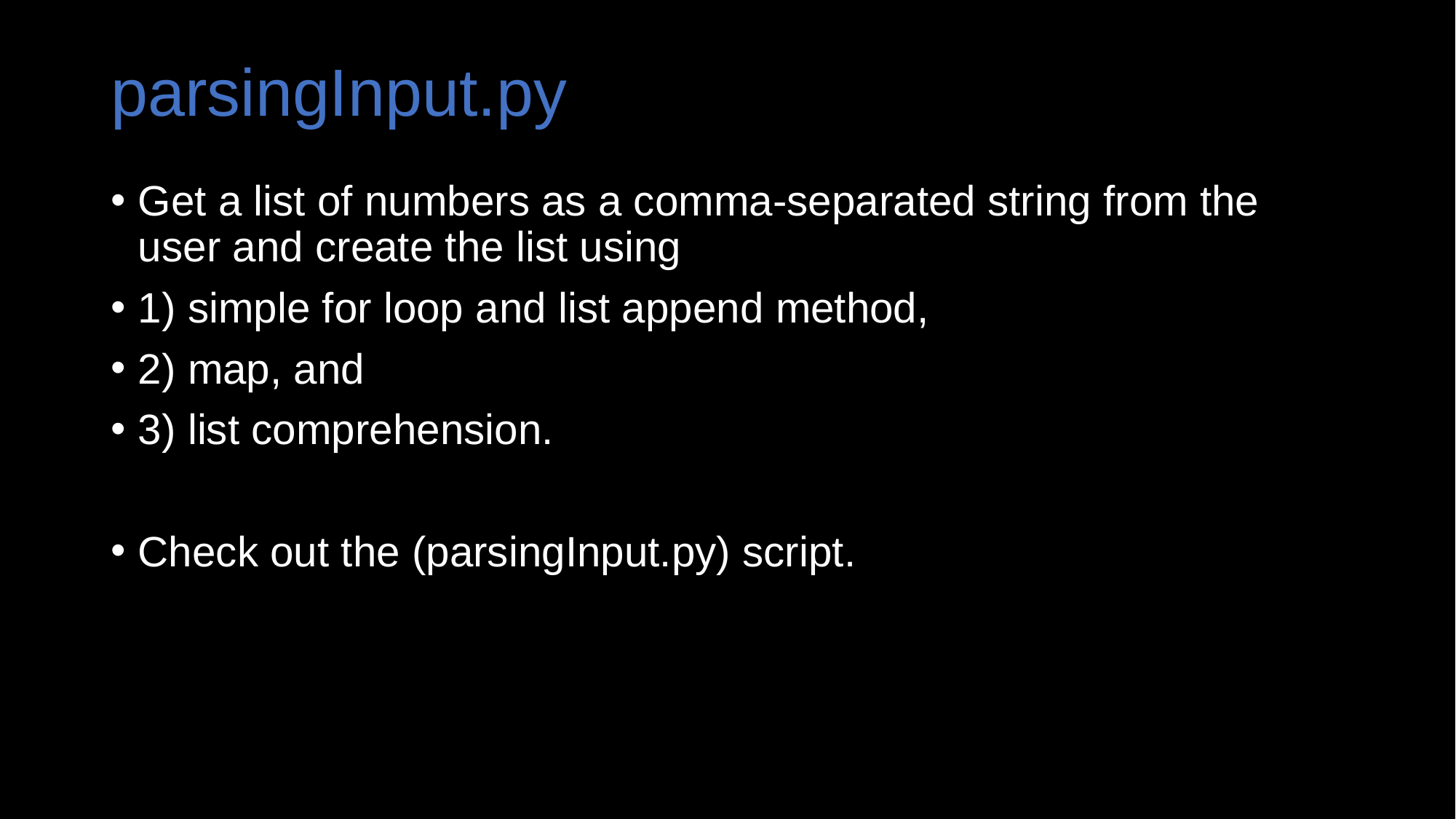

# parsingInput.py
Get a list of numbers as a comma-separated string from the user and create the list using
1) simple for loop and list append method,
2) map, and
3) list comprehension.

Check out the (parsingInput.py) script.